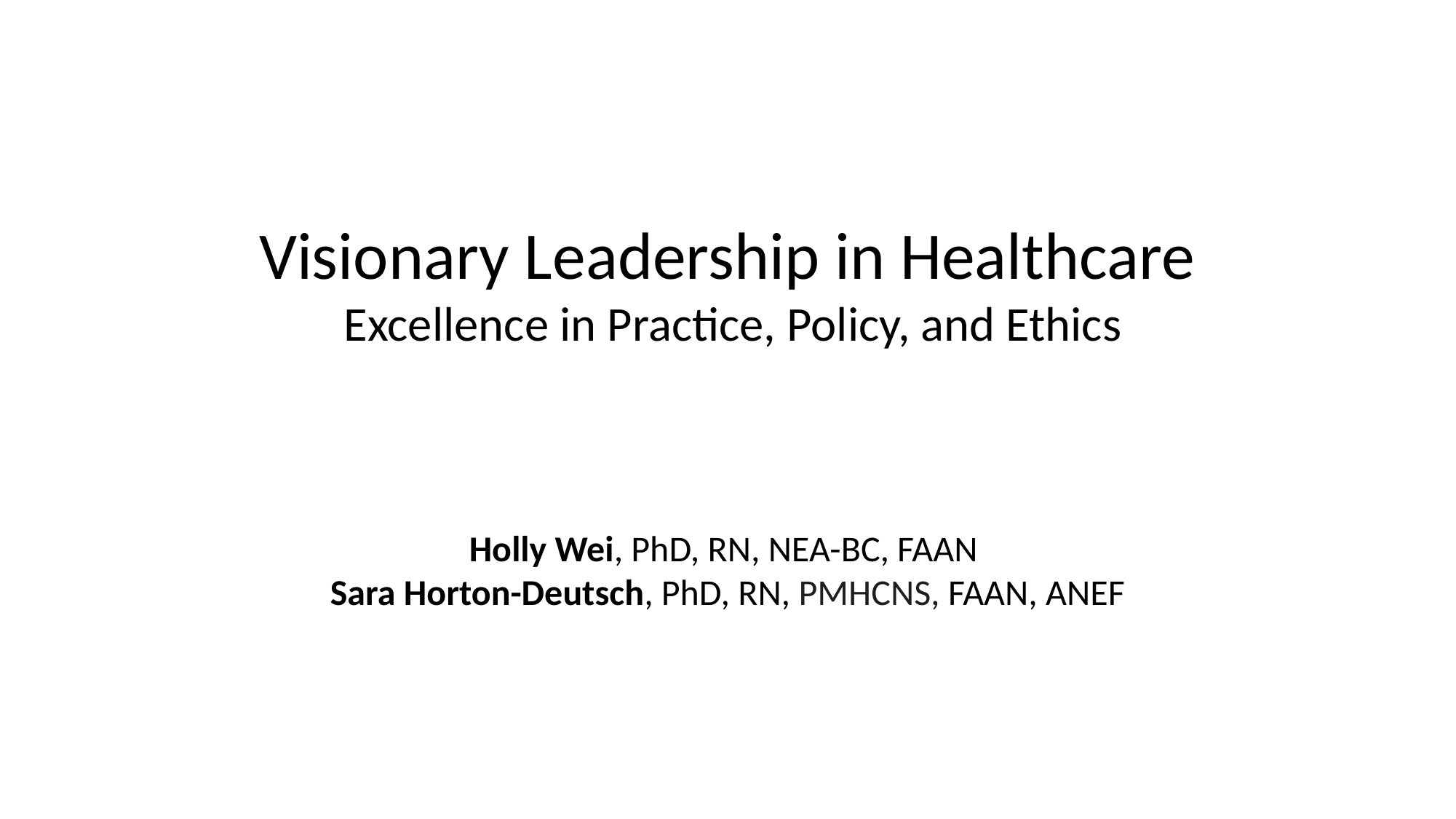

# Visionary Leadership in Healthcare Excellence in Practice, Policy, and Ethics Holly Wei, PhD, RN, NEA-BC, FAAN Sara Horton-Deutsch, PhD, RN, PMHCNS, FAAN, ANEF